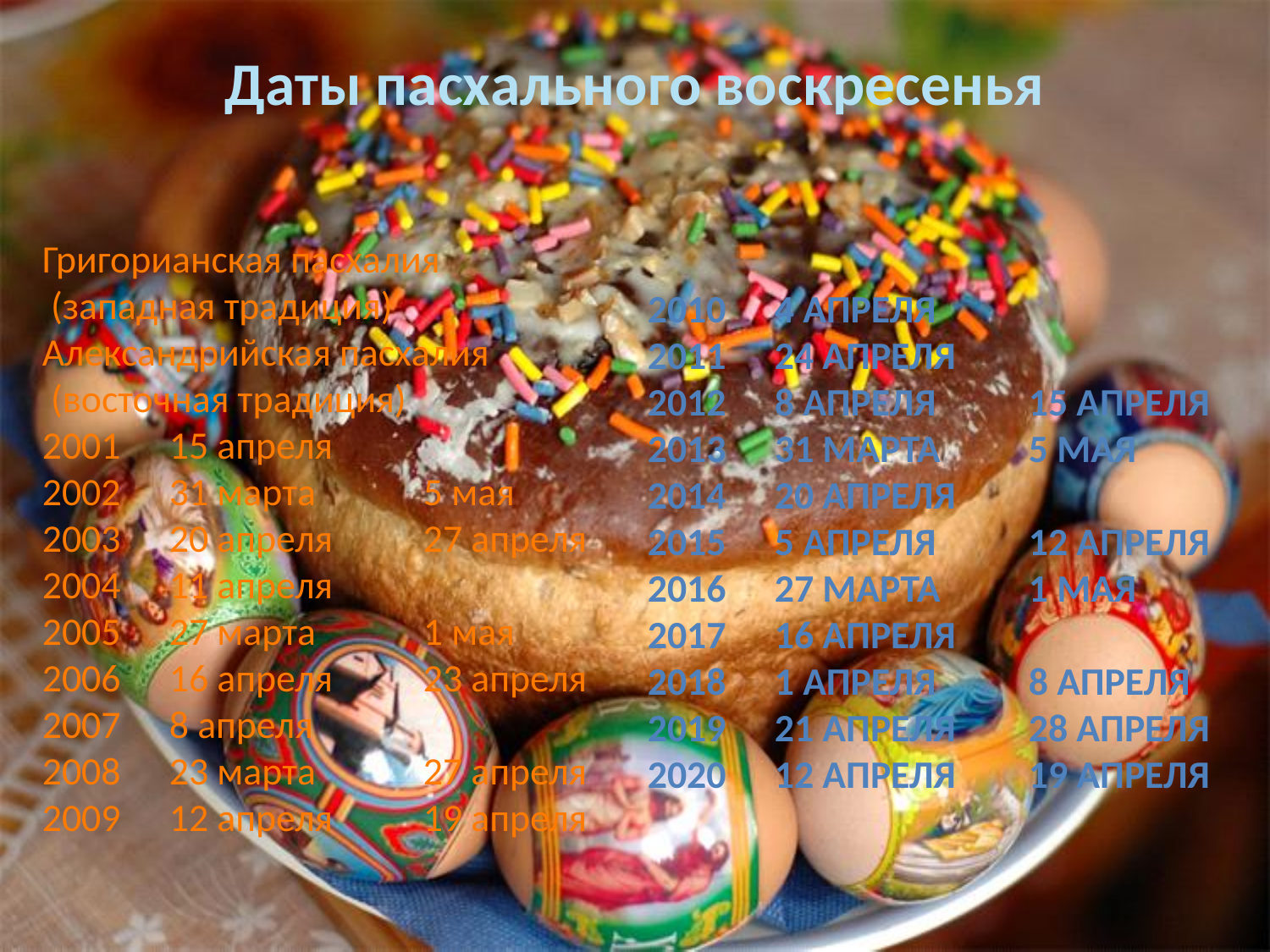

# Даты пасхального воскресенья
Григорианская пасхалия
 (западная традиция)	Александрийская пасхалия
 (восточная традиция)
2001	15 апреля
2002	31 марта	5 мая
2003	20 апреля	27 апреля
2004	11 апреля
2005	27 марта	1 мая
2006	16 апреля	23 апреля
2007	8 апреля
2008	23 марта	27 апреля
2009	12 апреля	19 апреля
2010	4 апреля
2011	24 апреля
2012	8 апреля	15 апреля
2013	31 марта	5 мая
2014	20 апреля
2015	5 апреля	12 апреля
2016	27 марта	1 мая
2017	16 апреля
2018	1 апреля	8 апреля
2019	21 апреля	28 апреля
2020	12 апреля	19 апреля